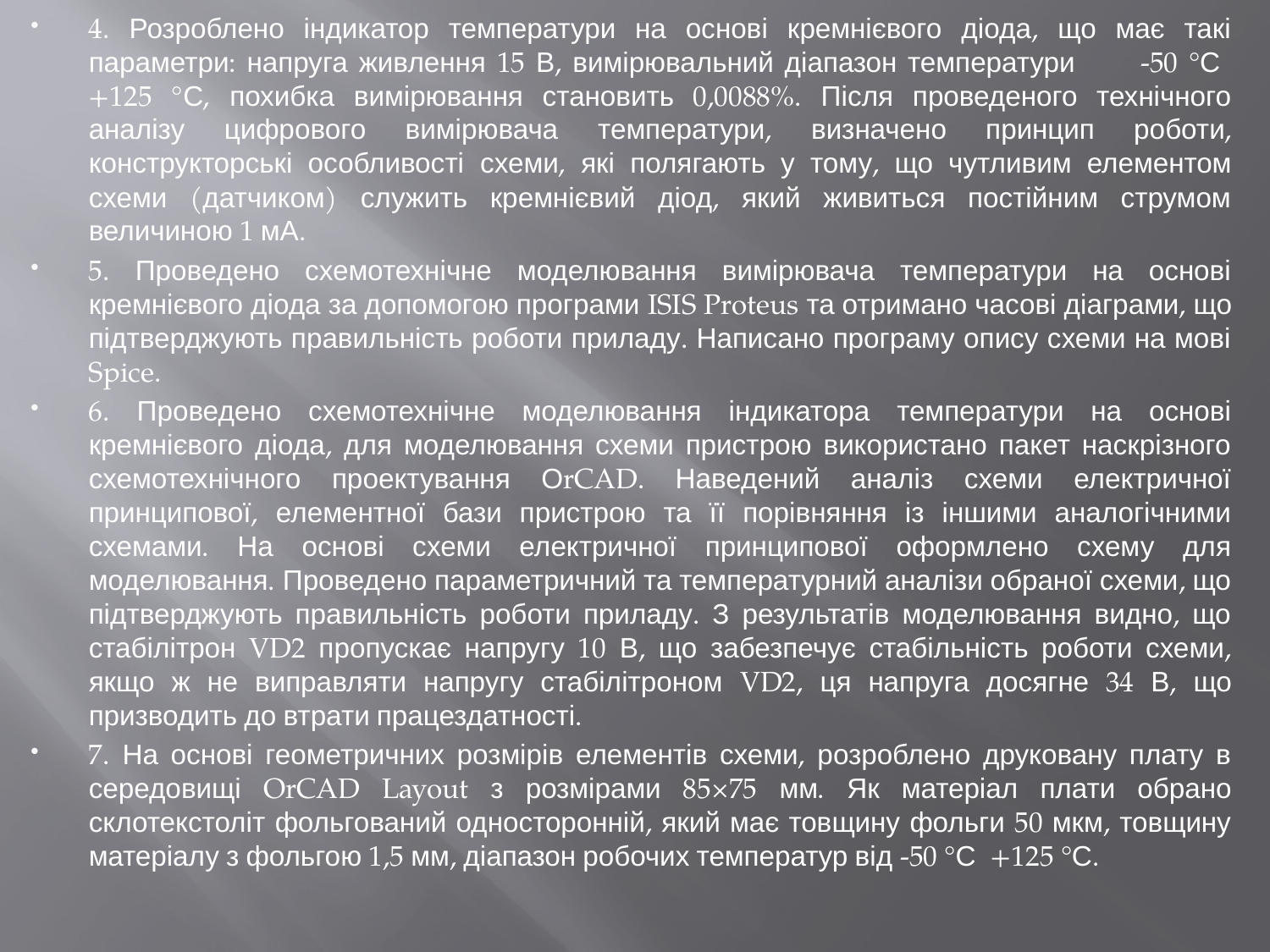

4. Розроблено індикатор температури на основі кремнієвого діода, що має такі параметри: напруга живлення 15 В, вимірювальний діапазон температури      -50 °С  +125 °С, похибка вимірювання становить 0,0088%. Після проведеного технічного аналізу цифрового вимірювача температури, визначено принцип роботи, конструкторські особливості схеми, які полягають у тому, що чутливим елементом схеми (датчиком) служить кремнієвий діод, який живиться постійним струмом величиною 1 мА.
5. Проведено схемотехнічне моделювання вимірювача температури на основі кремнієвого діода за допомогою програми ISIS Proteus та отримано часові діаграми, що підтверджують правильність роботи приладу. Написано програму опису схеми на мові Spice.
6. Проведено схемотехнічне моделювання індикатора температури на основі кремнієвого діода, для моделювання схеми пристрою використано пакет наскрізного схемотехнічного проектування ОrCAD. Наведений аналіз схеми електричної принципової, елементної бази пристрою та її порівняння із іншими аналогічними схемами. На основі схеми електричної принципової оформлено схему для моделювання. Проведено параметричний та температурний аналізи обраної схеми, що підтверджують правильність роботи приладу. З результатів моделювання видно, що стабілітрон VD2 пропускає напругу 10 В, що забезпечує стабільність роботи схеми, якщо ж не виправляти напругу стабілітроном VD2, ця напруга досягне 34 В, що призводить до втрати працездатності.
7. На основі геометричних розмірів елементів схеми, розроблено друковану плату в середовищі OrCAD Layout з розмірами 85×75 мм. Як матеріал плати обрано склотекстоліт фольгований односторонній, який має товщину фольги 50 мкм, товщину матеріалу з фольгою 1,5 мм, діапазон робочих температур від -50 °С  +125 °С.